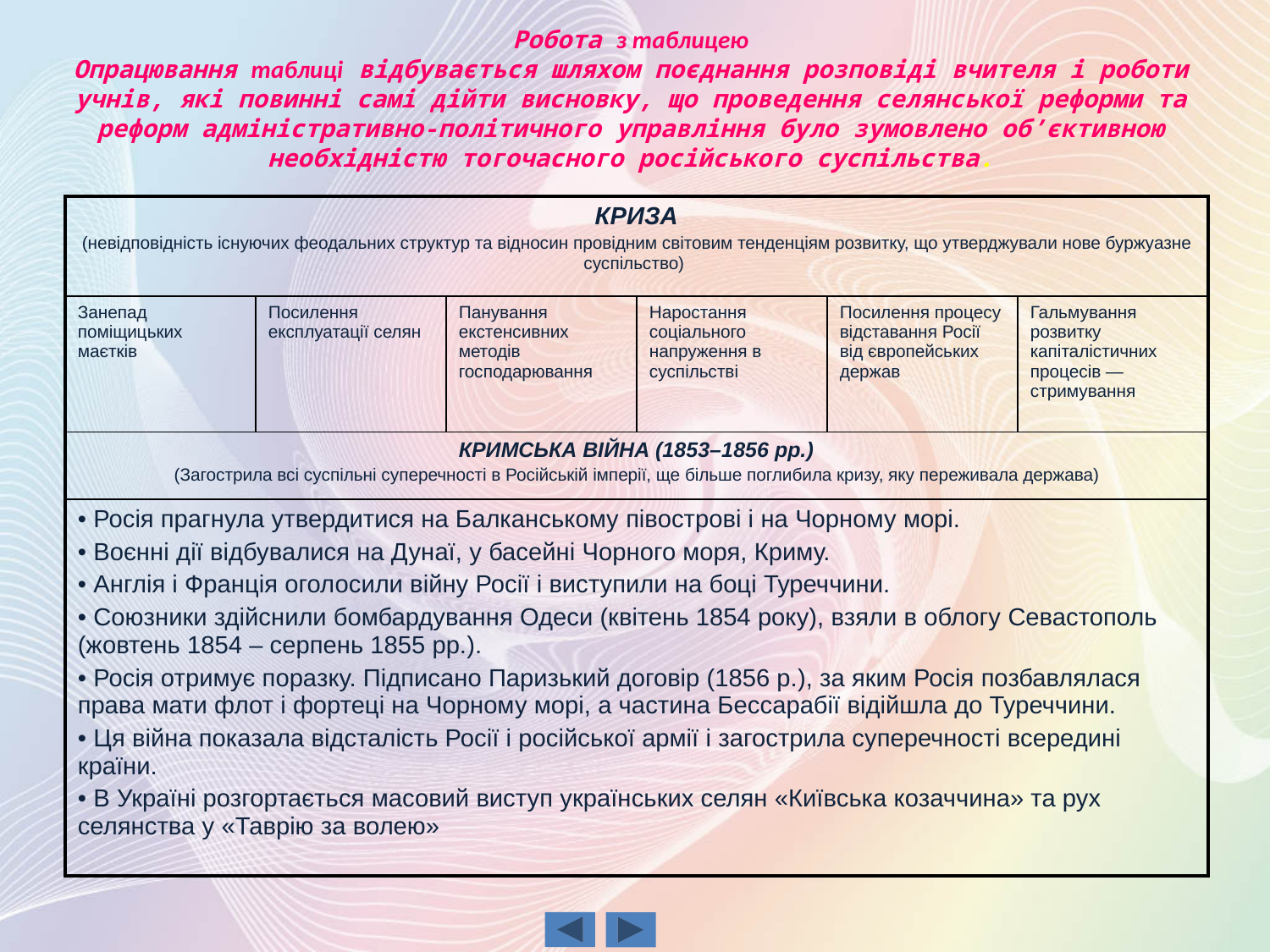

# Робота з таблицею Опрацювання таблиці відбувається шляхом поєднання розповіді вчителя і роботи учнів, які повинні самі дійти висновку, що проведення селянської реформи та реформ адміністративно-політичного управління було зумовлено об’єктивною необхідністю тогочасного російського суспільства.
| КРИЗА (невідповідність існуючих феодальних структур та відносин провідним світовим тенденціям розвитку, що утверджували нове буржуазне суспільство) |  |  |  |  |  |
| --- | --- | --- | --- | --- | --- |
| Занепад поміщицьких маєтків | Посилення експлуатації селян | Панування екстенсивних методів господарювання | Наростання соціального напруження в суспільстві | Посилення процесу відставання Росії від європейських держав | Гальмування розвитку капіталістичних процесів — стримування |
| КРИМСЬКА ВІЙНА (1853–1856 рр.) (Загострила всі суспільні суперечності в Російській імперії, ще більше поглибила кризу, яку переживала держава) |  |  |  |  |  |
| • Росія прагнула утвердитися на Балканському півострові і на Чорному морі. • Воєнні дії відбувалися на Дунаї, у басейні Чорного моря, Криму. • Англія і Франція оголосили війну Росії і виступили на боці Туреччини. • Союзники здійснили бомбардування Одеси (квітень 1854 року), взяли в облогу Севастополь (жовтень 1854 – серпень 1855 рр.). • Росія отримує поразку. Підписано Паризький договір (1856 р.), за яким Росія позбавлялася права мати флот і фортеці на Чорному морі, а частина Бессарабії відійшла до Туреччини. • Ця війна показала відсталість Росії і російської армії і загострила суперечності всередині країни. • В Україні розгортається масовий виступ українських селян «Київська козаччина» та рух селянства у «Таврію за волею» |  |  |  |  |  |